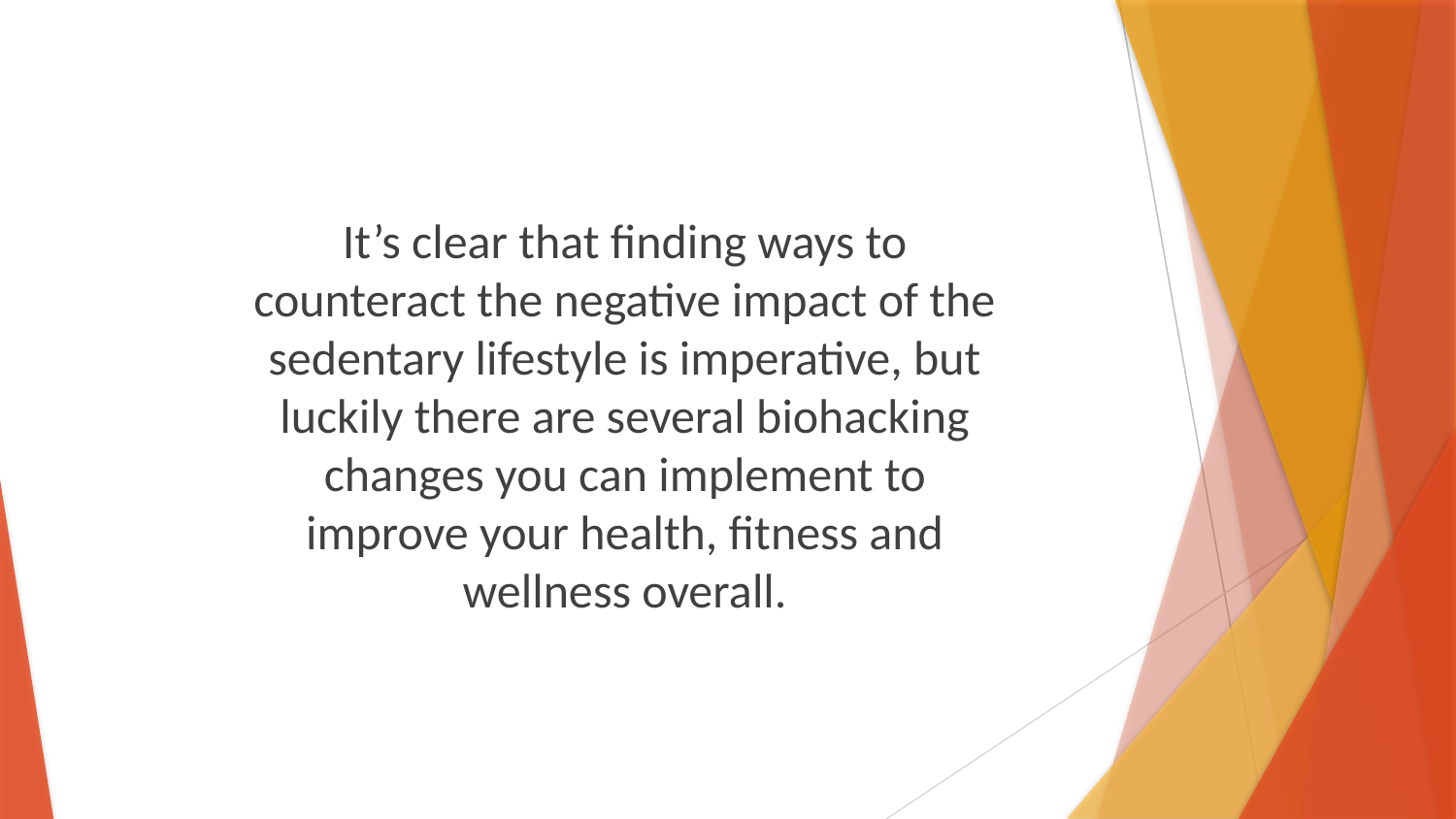

It’s clear that finding ways to counteract the negative impact of the sedentary lifestyle is imperative, but luckily there are several biohacking changes you can implement to improve your health, fitness and wellness overall.